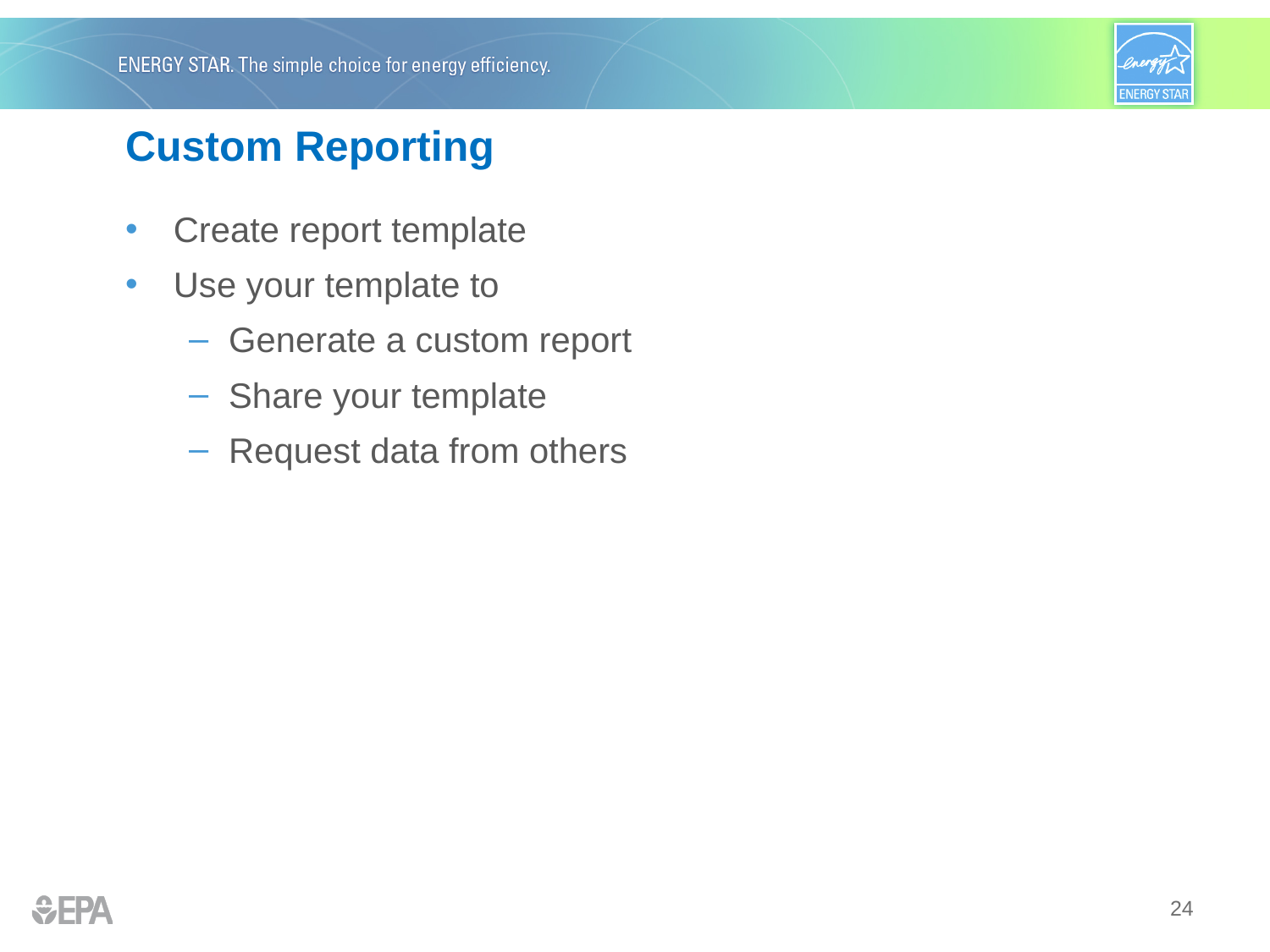

# Custom Reporting
Create report template
Use your template to
Generate a custom report
Share your template
Request data from others
24